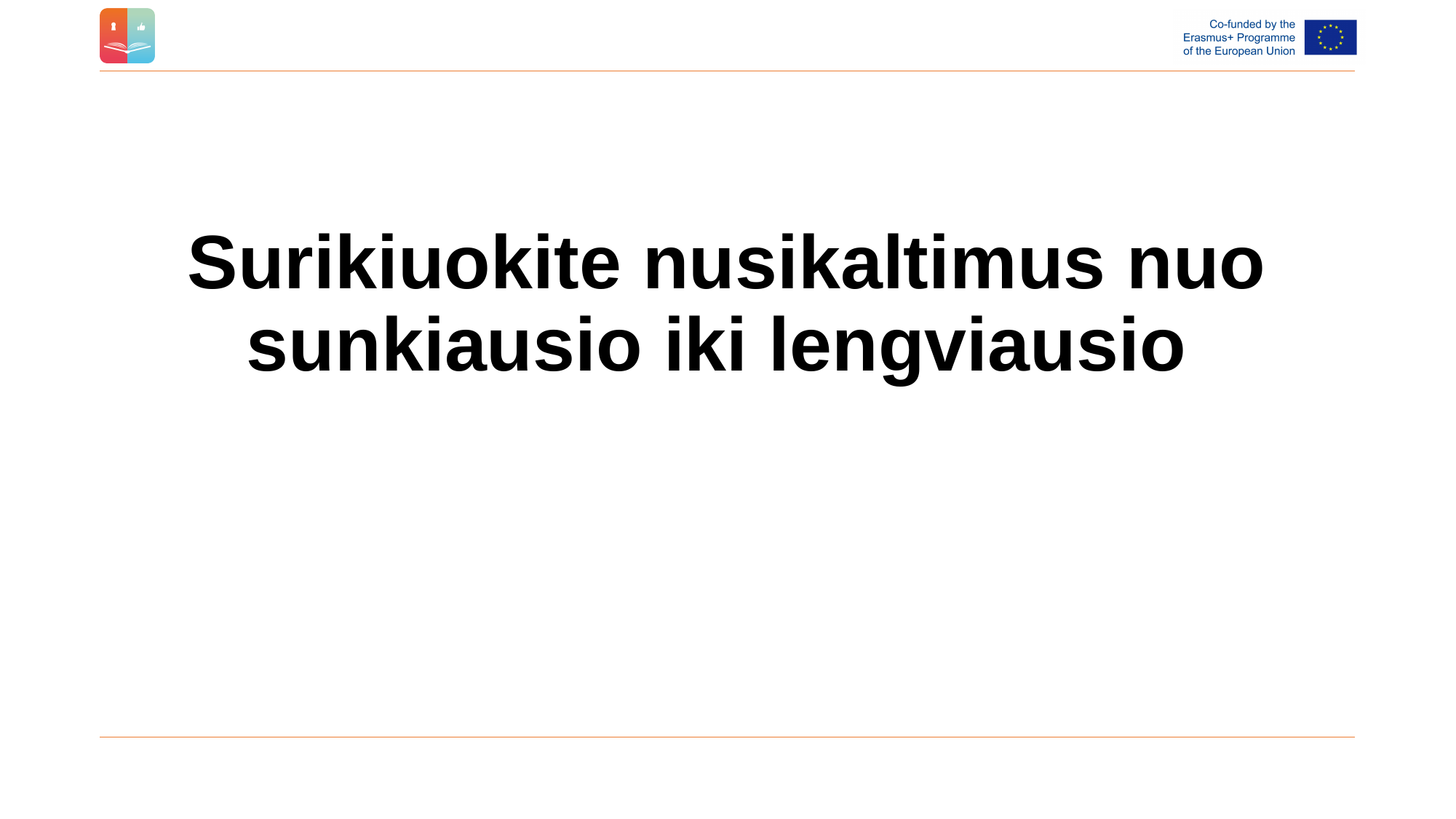

#
Surikiuokite nusikaltimus nuo sunkiausio iki lengviausio